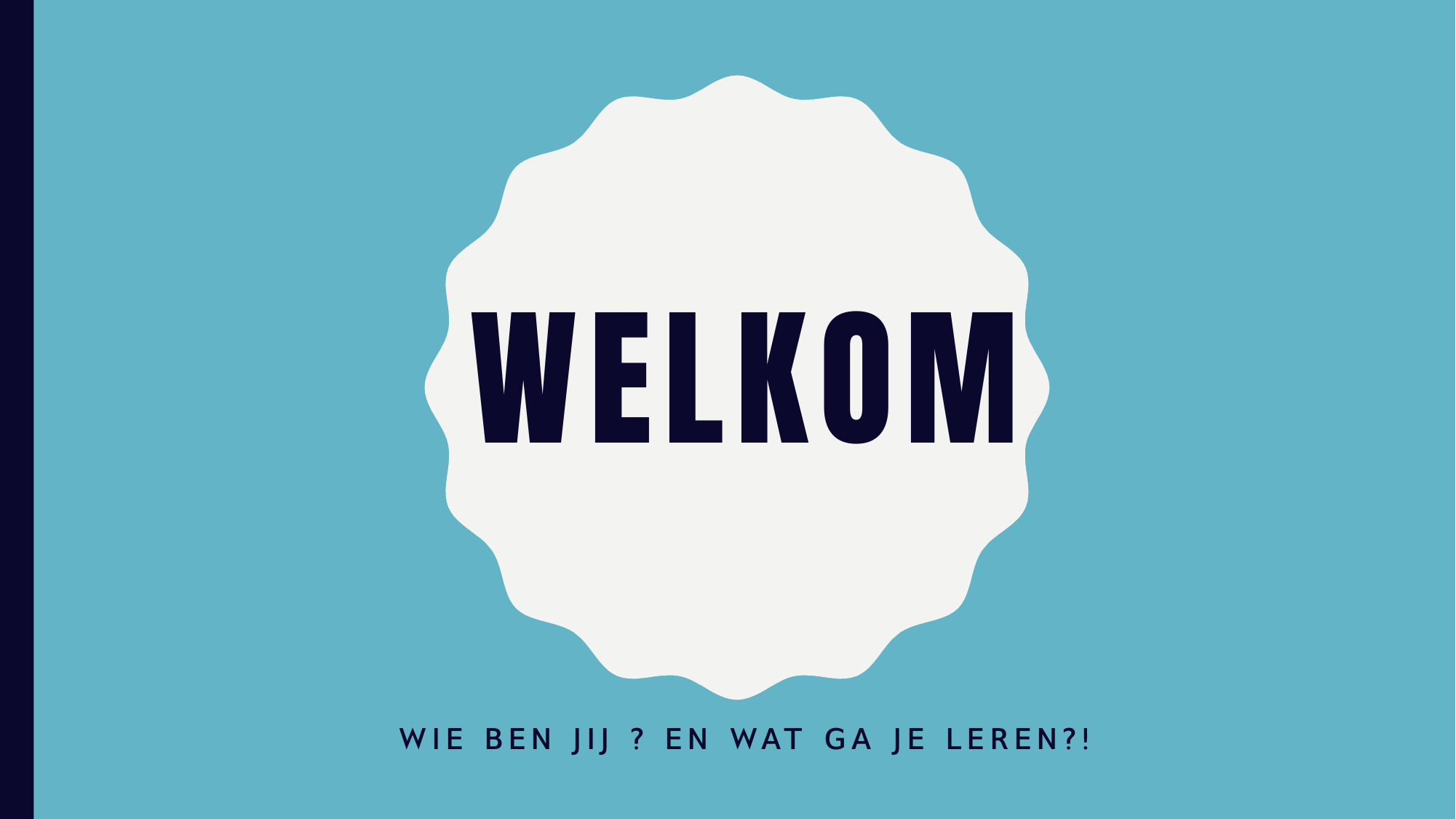

# Welkom
Wie ben jij ? En wat ga je leren?!